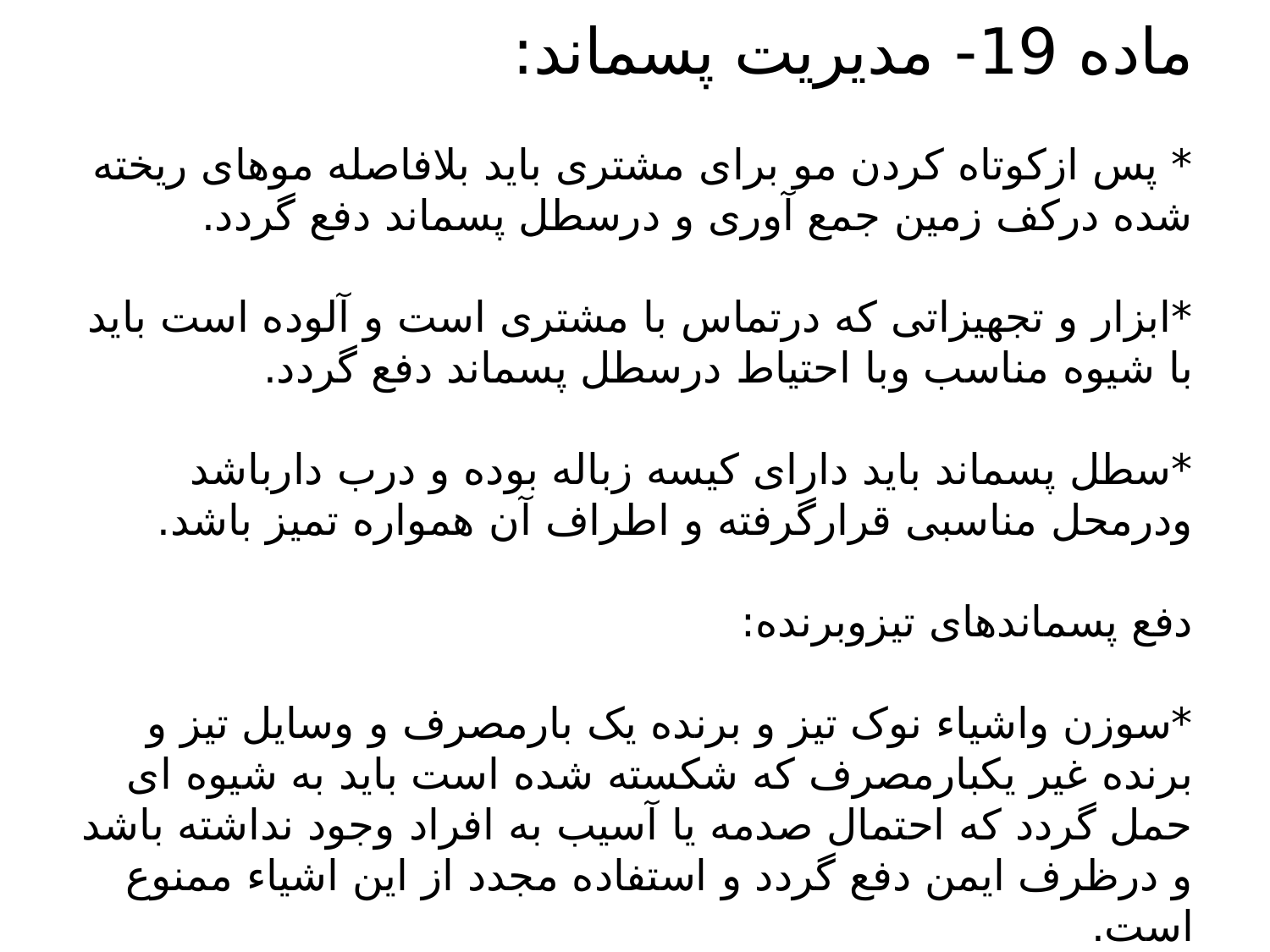

# ماده 19- مدیریت پسماند: * پس ازکوتاه کردن مو برای مشتری باید بلافاصله موهای ریخته شده درکف زمین جمع آوری و درسطل پسماند دفع گردد. *ابزار و تجهیزاتی که درتماس با مشتری است و آلوده است باید با شیوه مناسب وبا احتیاط درسطل پسماند دفع گردد. *سطل پسماند باید دارای کیسه زباله بوده و درب دارباشد ودرمحل مناسبی قرارگرفته و اطراف آن همواره تمیز باشد. دفع پسماندهای تیزوبرنده: *سوزن واشیاء نوک تیز و برنده یک بارمصرف و وسایل تیز و برنده غیر یکبارمصرف که شکسته شده است باید به شیوه ای حمل گردد که احتمال صدمه یا آسیب به افراد وجود نداشته باشد و درظرف ایمن دفع گردد و استفاده مجدد از این اشیاء ممنوع است.